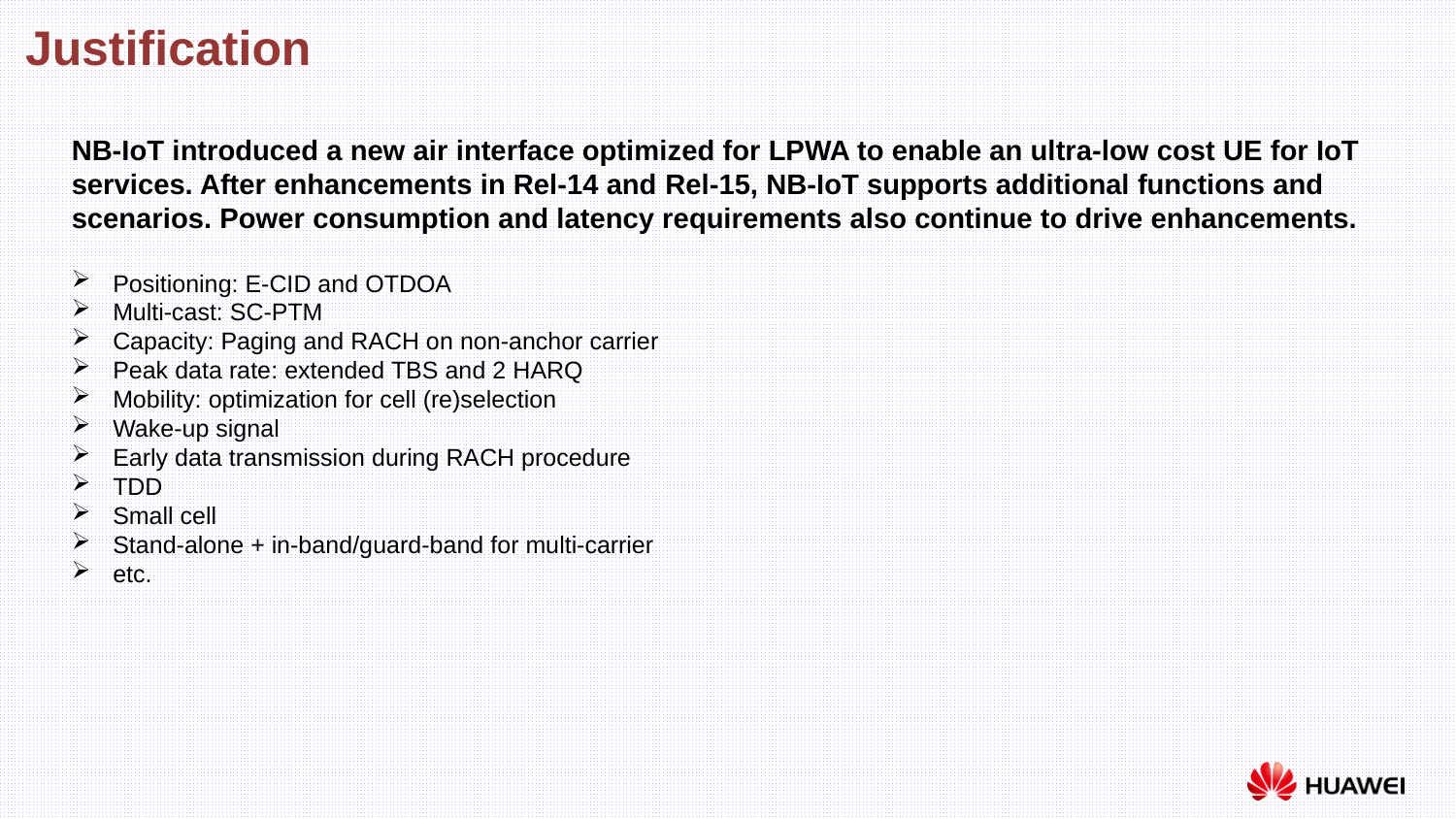

Justification
NB-IoT introduced a new air interface optimized for LPWA to enable an ultra-low cost UE for IoT services. After enhancements in Rel-14 and Rel-15, NB-IoT supports additional functions and scenarios. Power consumption and latency requirements also continue to drive enhancements.

 Positioning: E-CID and OTDOA
 Multi-cast: SC-PTM
 Capacity: Paging and RACH on non-anchor carrier
 Peak data rate: extended TBS and 2 HARQ
 Mobility: optimization for cell (re)selection
 Wake-up signal
 Early data transmission during RACH procedure
 TDD
 Small cell
 Stand-alone + in-band/guard-band for multi-carrier
 etc.